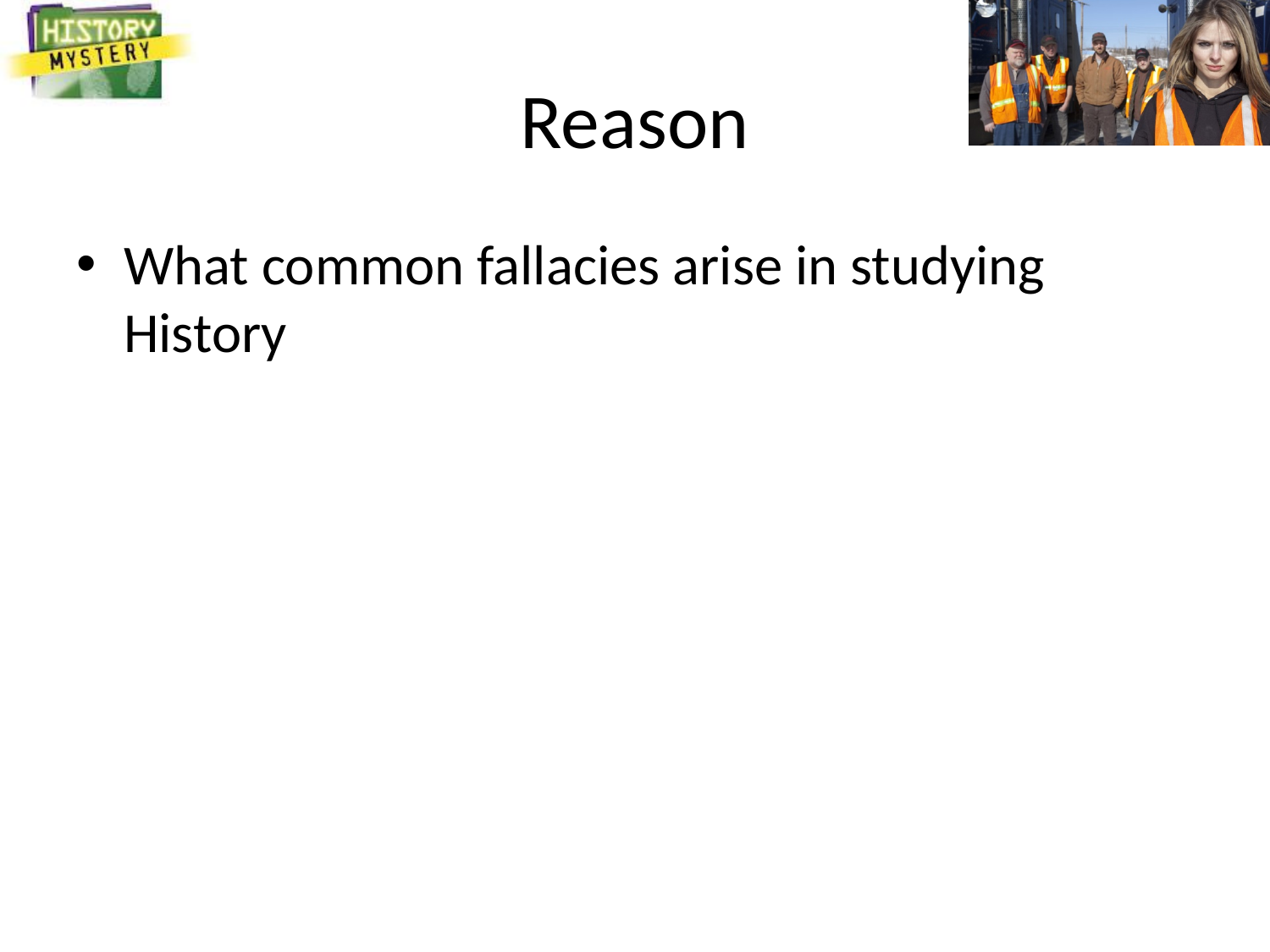

# Reason
What common fallacies arise in studying History